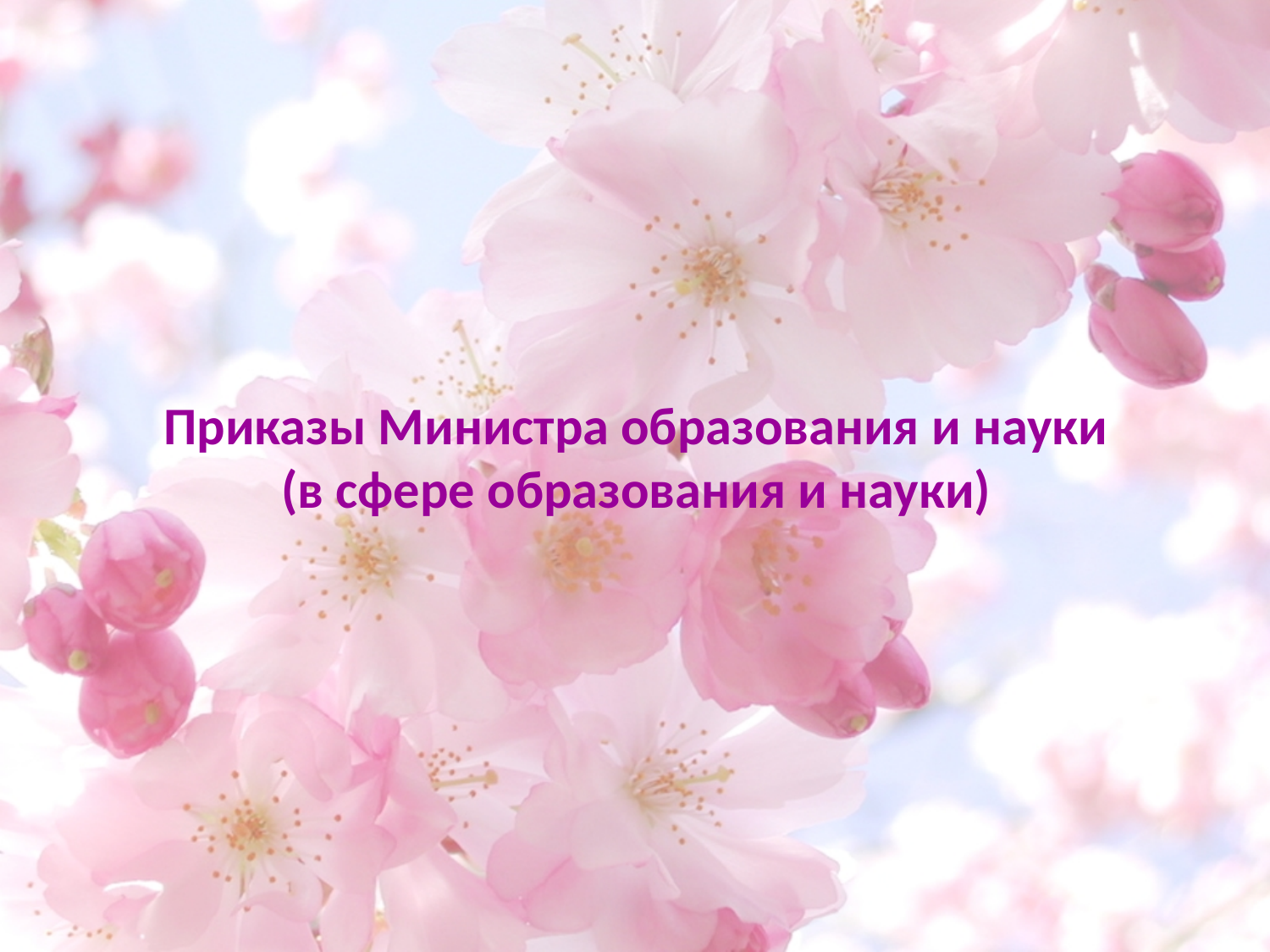

# Приказы Министра образования и науки (в сфере образования и науки)